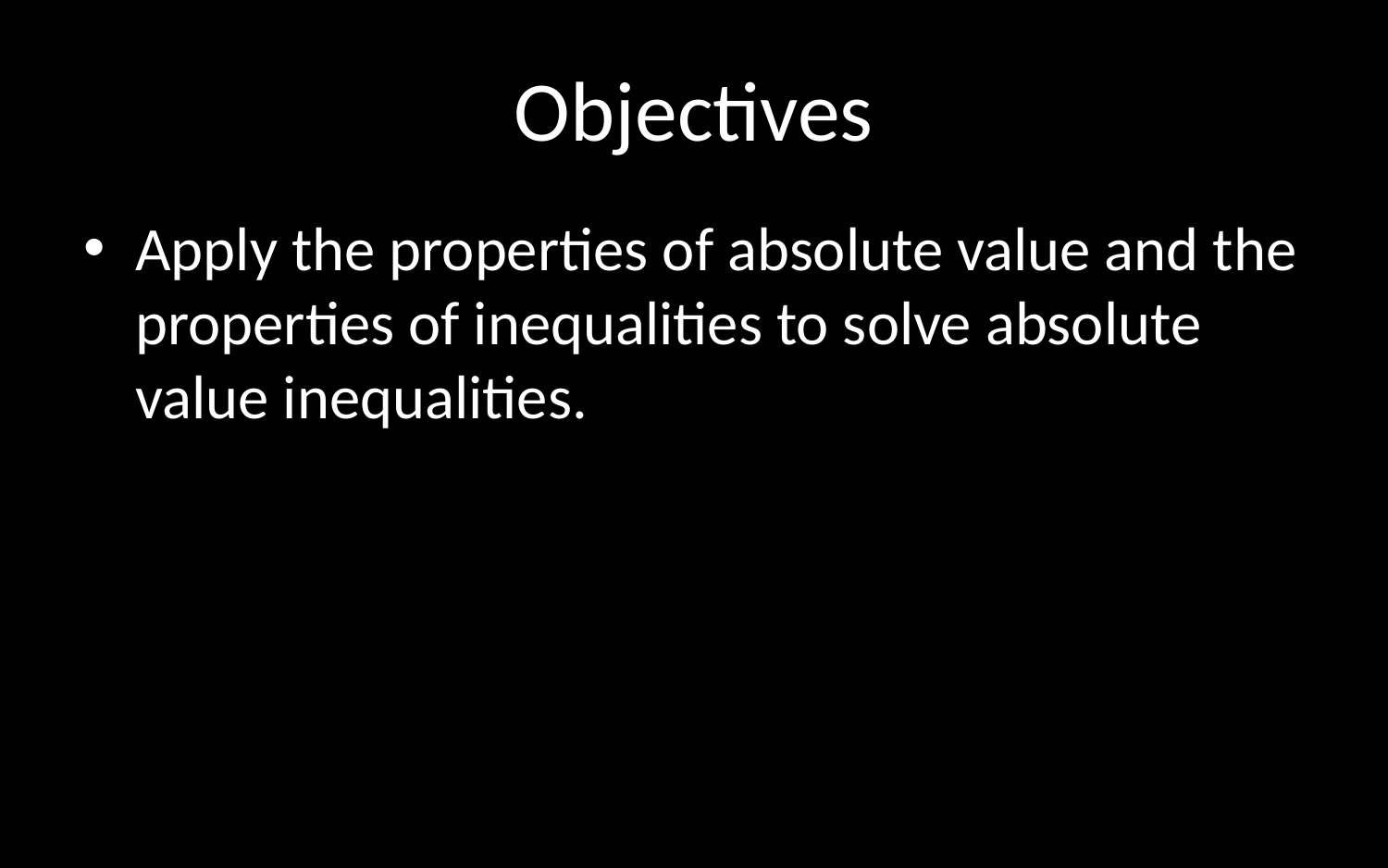

# Objectives
Apply the properties of absolute value and the properties of inequalities to solve absolute value inequalities.